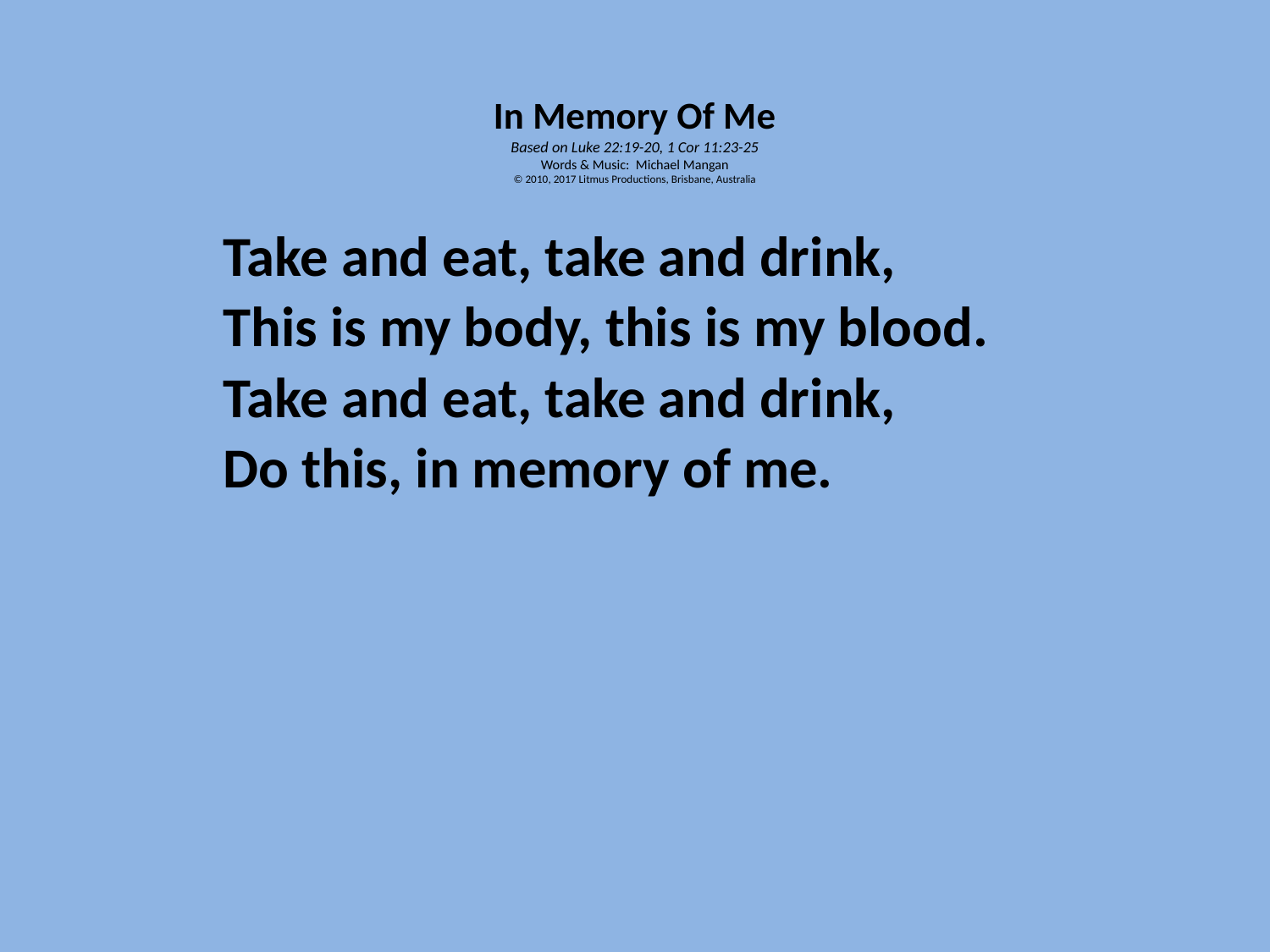

# In Memory Of Me Based on Luke 22:19-20, 1 Cor 11:23-25 Words & Music:  Michael Mangan © 2010, 2017 Litmus Productions, Brisbane, Australia
Take and eat, take and drink,
This is my body, this is my blood.
Take and eat, take and drink,
Do this, in memory of me.